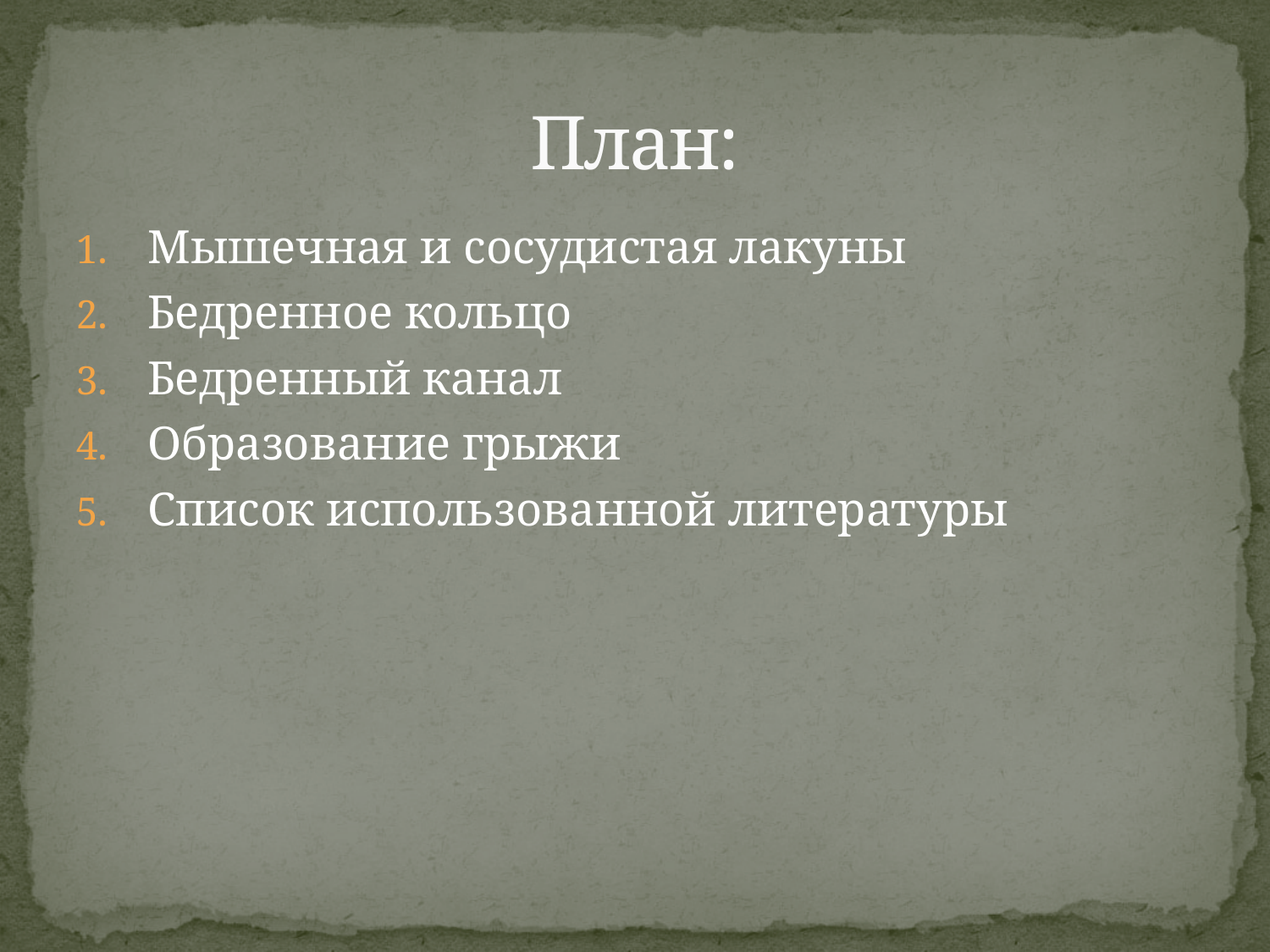

# План:
Мышечная и сосудистая лакуны
Бедренное кольцо
Бедренный канал
Образование грыжи
Список использованной литературы